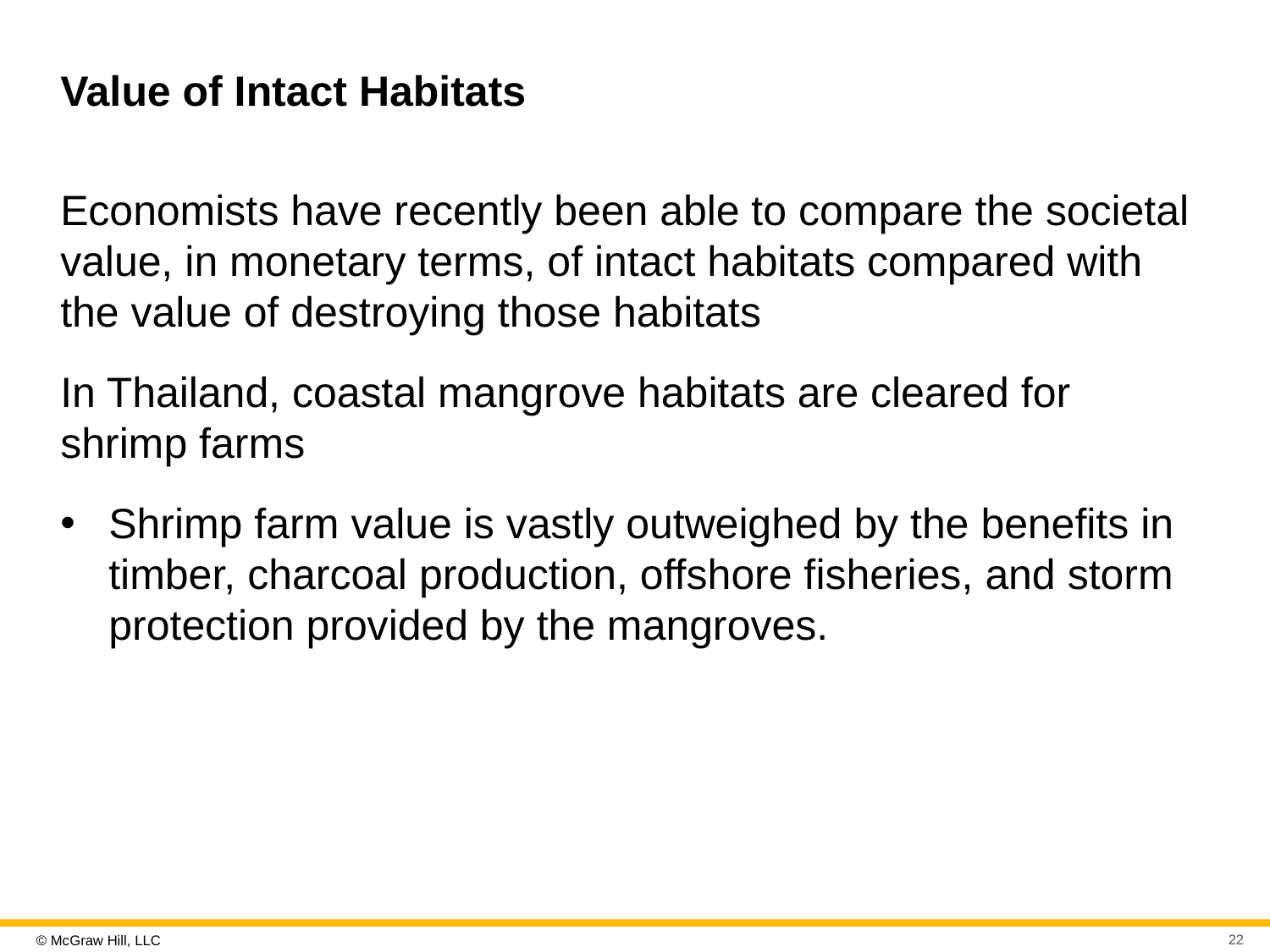

# Value of Intact Habitats
Economists have recently been able to compare the societal value, in monetary terms, of intact habitats compared with the value of destroying those habitats
In Thailand, coastal mangrove habitats are cleared for shrimp farms
Shrimp farm value is vastly outweighed by the benefits in timber, charcoal production, offshore fisheries, and storm protection provided by the mangroves.
22